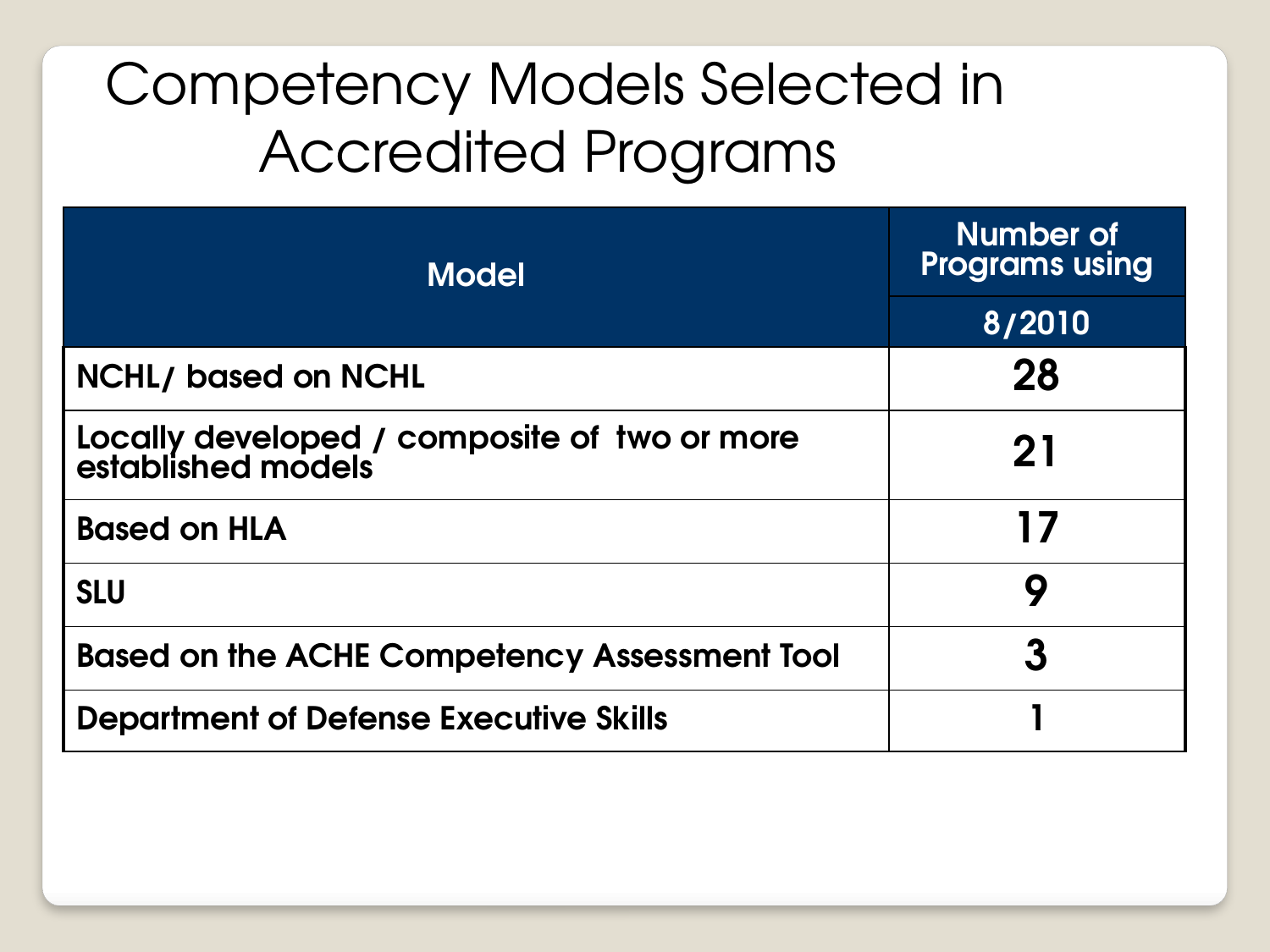

Competency Models Selected in Accredited Programs
| Model | Number of Programs using |
| --- | --- |
|  | 8/2010 |
| NCHL/ based on NCHL | 28 |
| Locally developed / composite of two or more established models | 21 |
| Based on HLA | 17 |
| SLU | 9 |
| Based on the ACHE Competency Assessment Tool | 3 |
| Department of Defense Executive Skills | 1 |